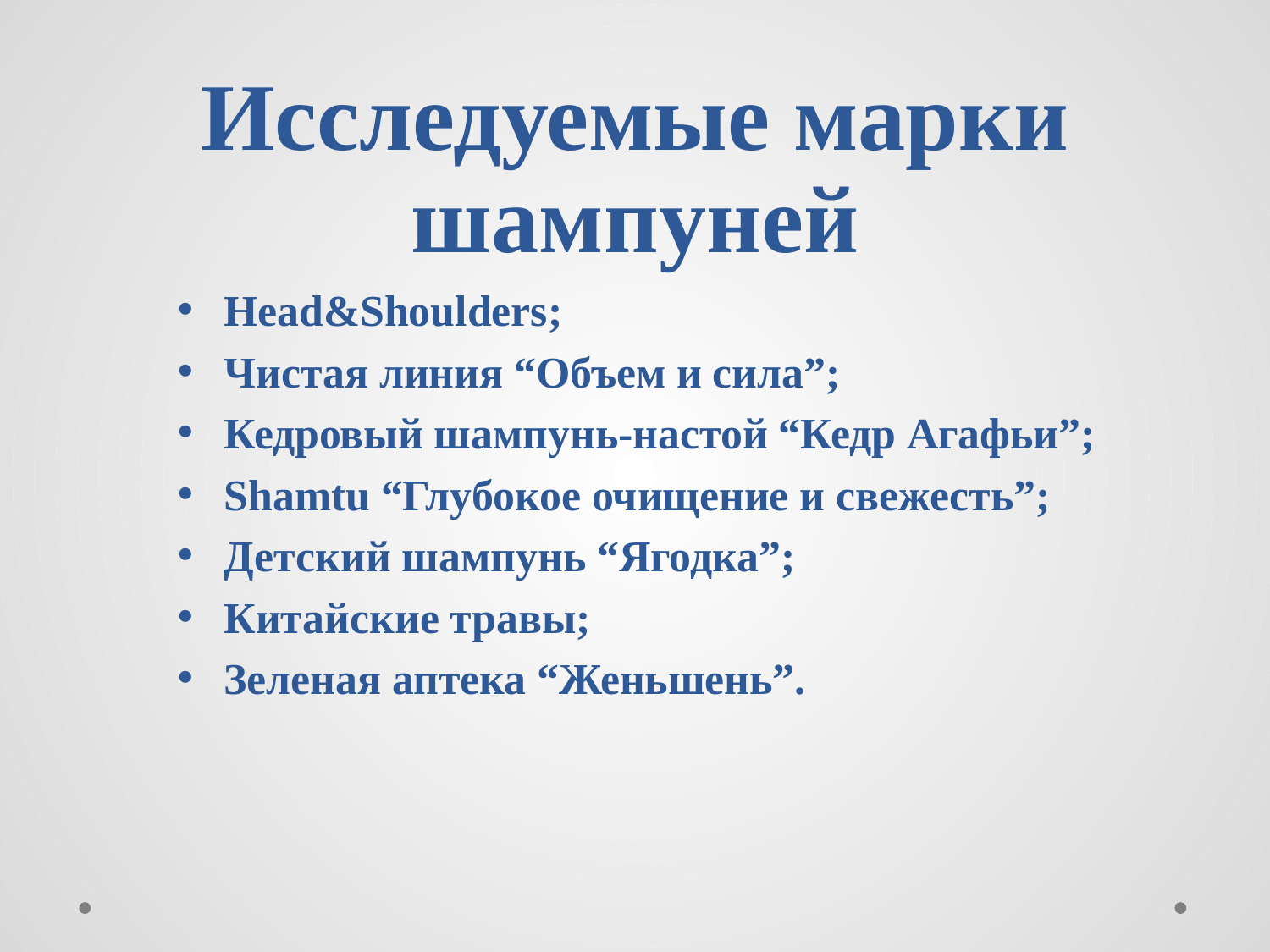

# Исследуемые марки шампуней
Head&Shoulders;
Чистая линия “Объем и сила”;
Кедровый шампунь-настой “Кедр Агафьи”;
Shamtu “Глубокое очищение и свежесть”;
Детский шампунь “Ягодка”;
Китайские травы;
Зеленая аптека “Женьшень”.